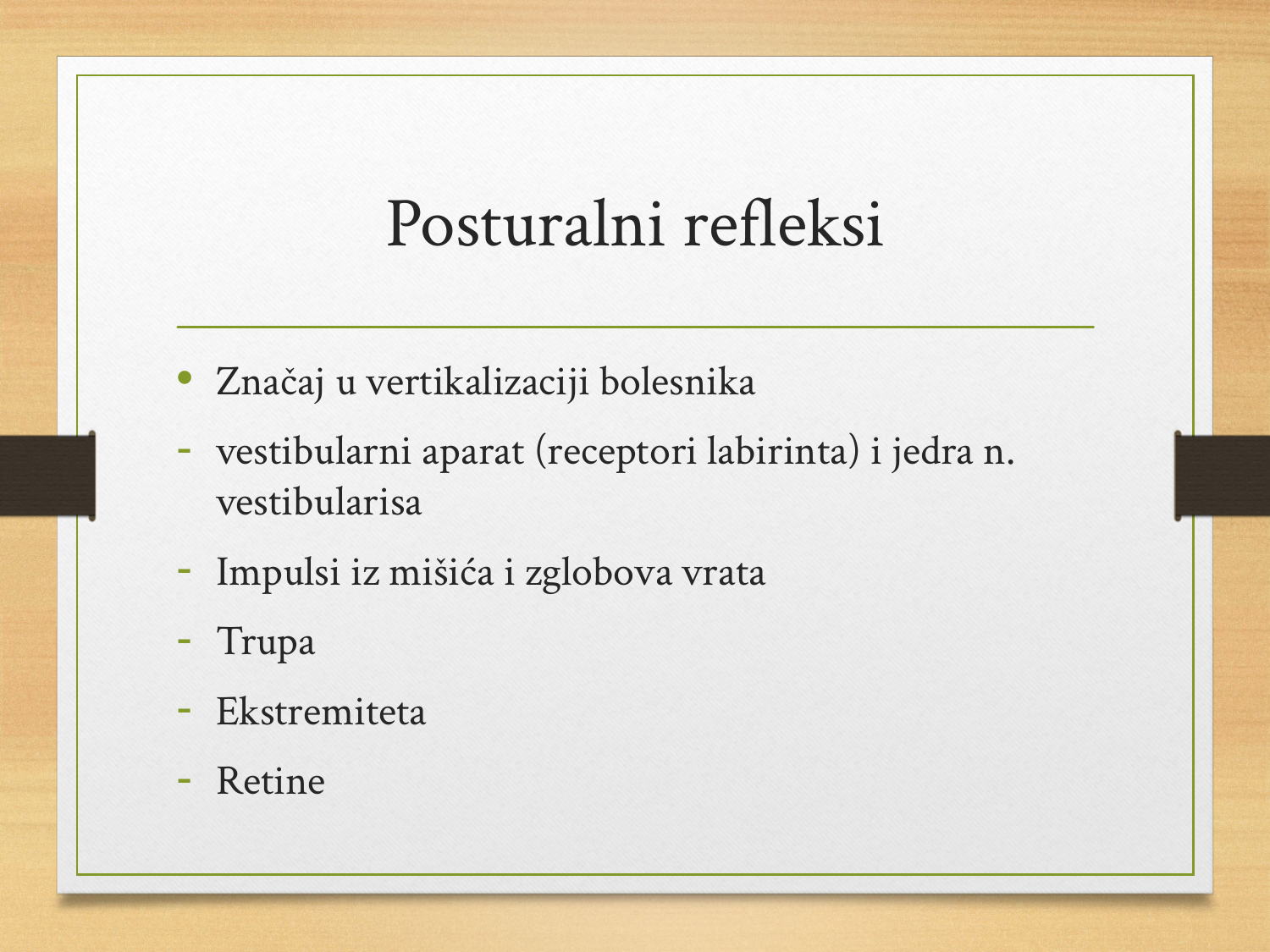

# Posturalni refleksi
Značaj u vertikalizaciji bolesnika
vestibularni aparat (receptori labirinta) i jedra n. vestibularisa
Impulsi iz mišića i zglobova vrata
Trupa
Ekstremiteta
Retine